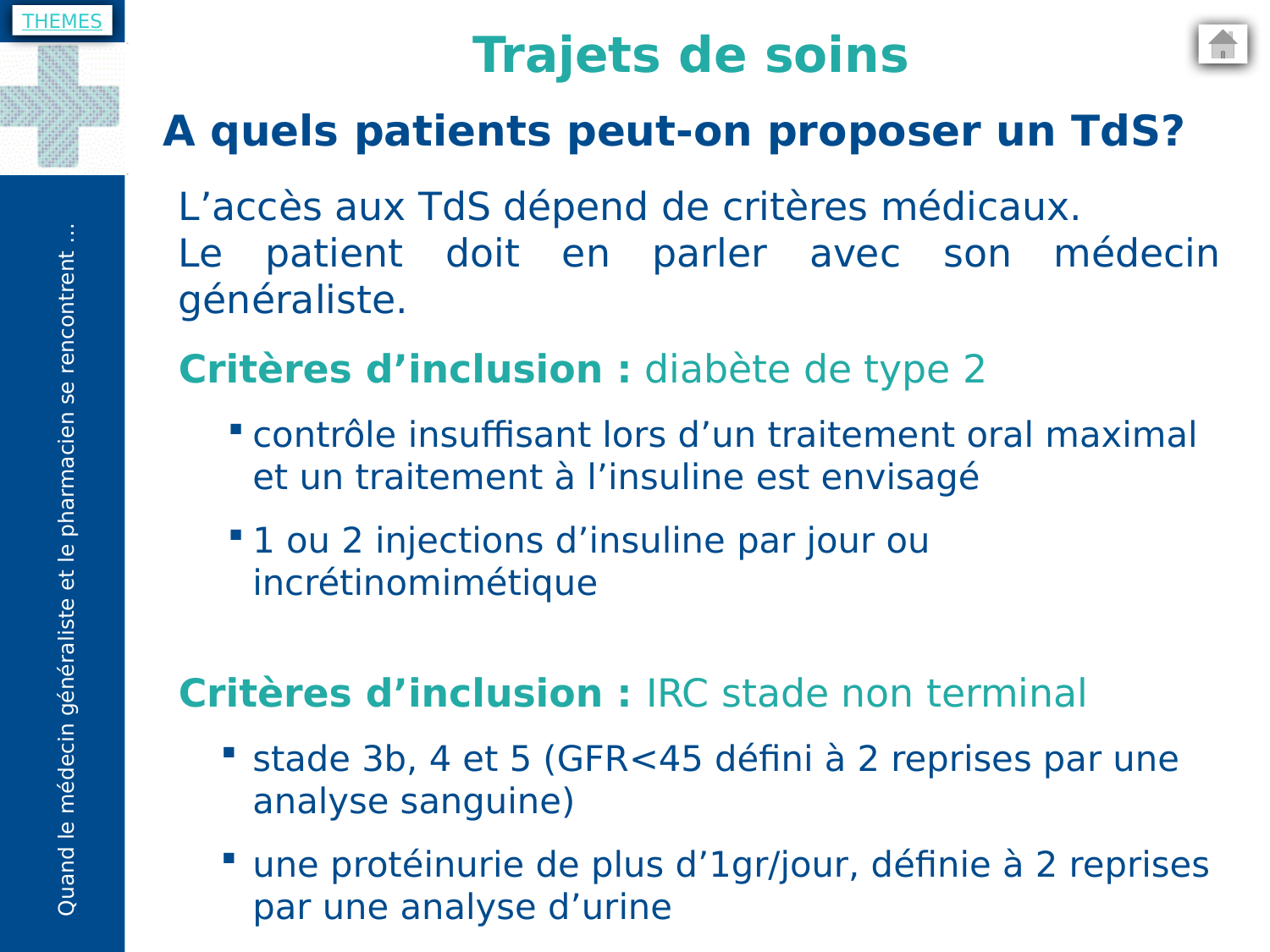

THEMES
Trajets de soins

A quels patients peut-on proposer un TdS?
L’accès aux TdS dépend de critères médicaux.
Le patient doit en parler avec son médecin généraliste.

Critères d’inclusion : diabète de type 2
contrôle insuffisant lors d’un traitement oral maximal et un traitement à l’insuline est envisagé
1 ou 2 injections d’insuline par jour ou incrétinomimétique

Critères d’inclusion : IRC stade non terminal
stade 3b, 4 et 5 (GFR<45 défini à 2 reprises par une analyse sanguine)
une protéinurie de plus d’1gr/jour, définie à 2 reprises par une analyse d’urine